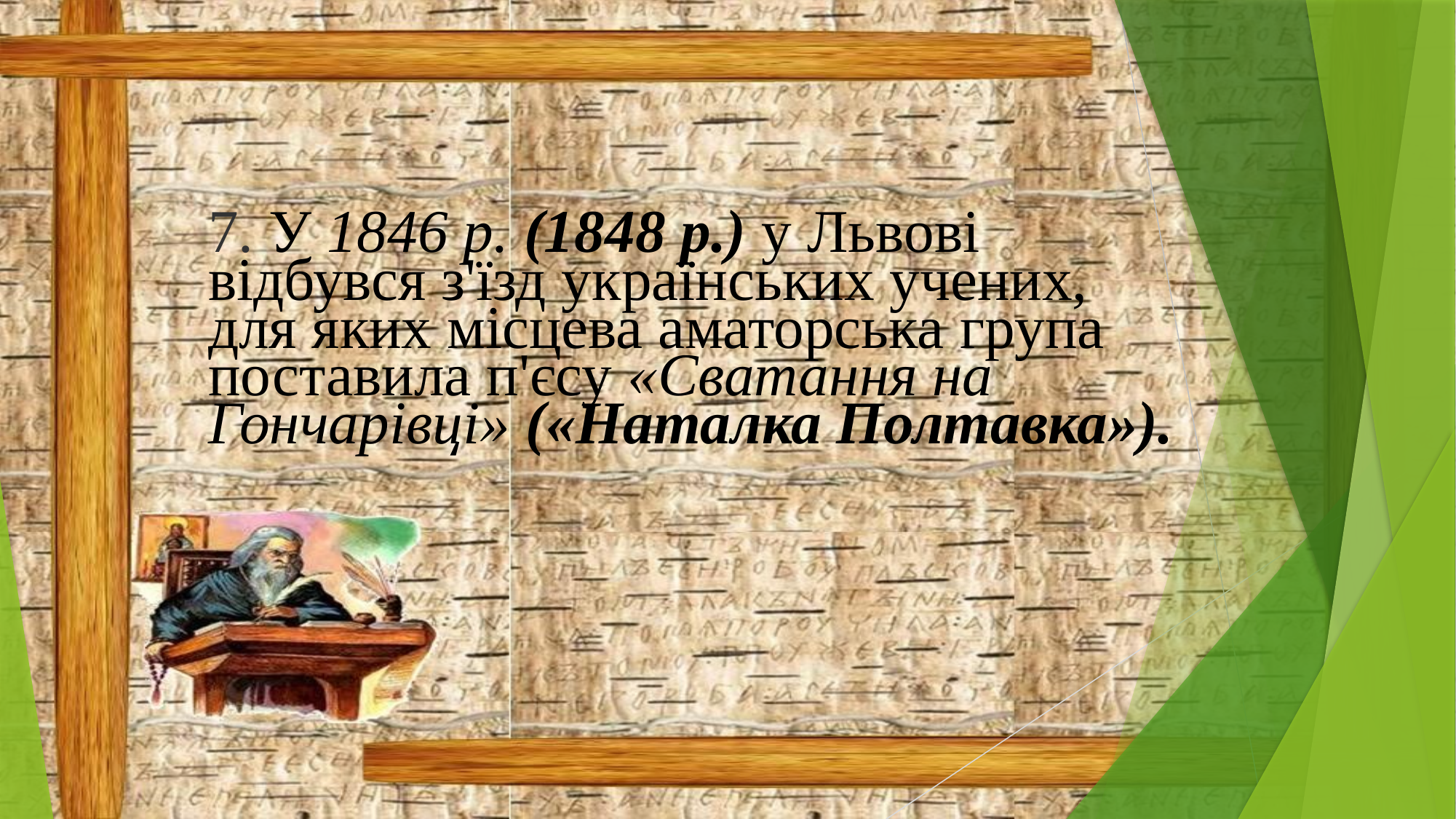

7. У 1846 р. (1848 р.) у Львові

відбувся з'їзд українських учених,

для яких місцева аматорська група

поставила п'єсу «Сватання на

Гончарівці» («Наталка Полтавка»).